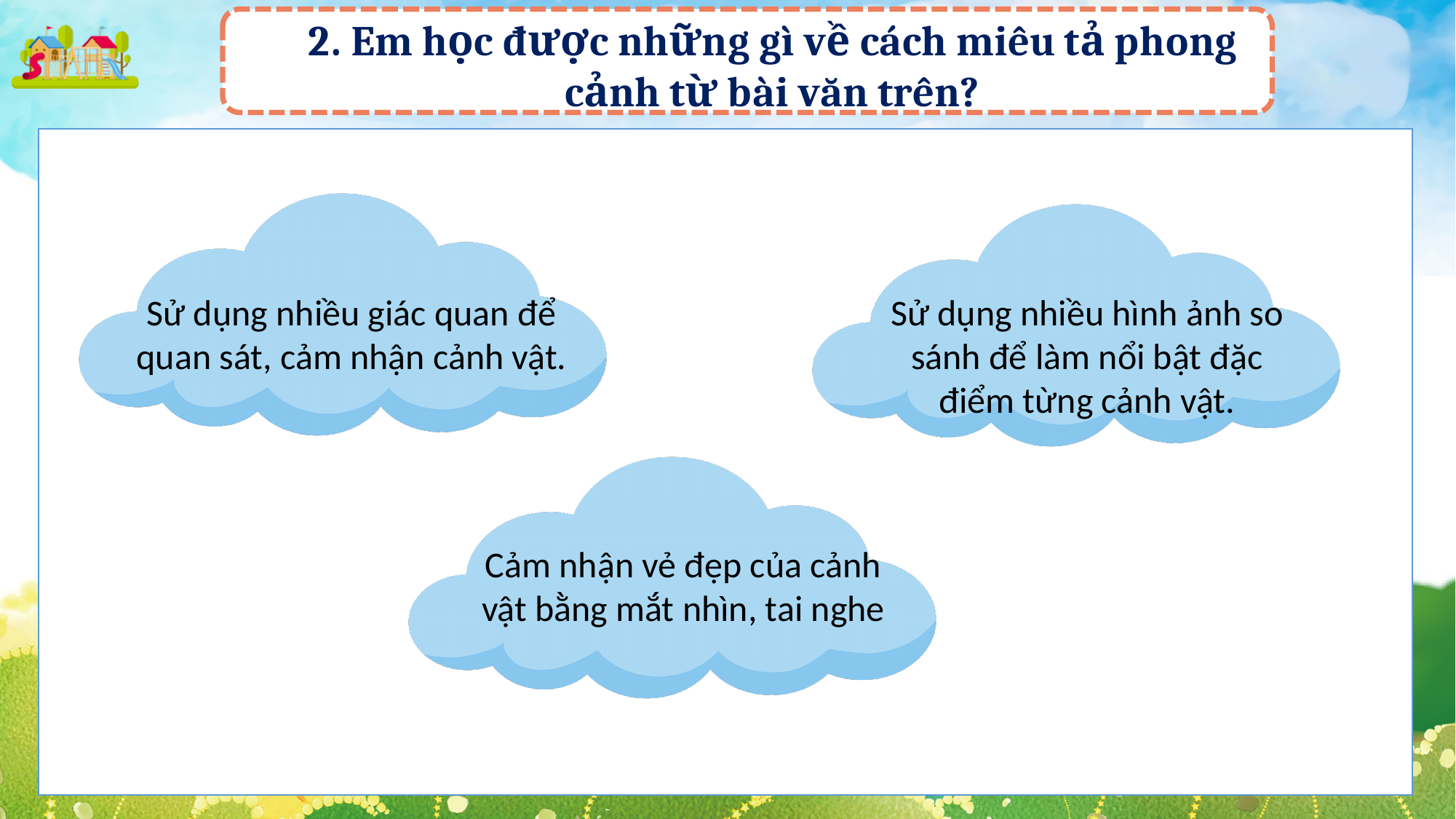

2. Em học được những gì về cách miêu tả phong cảnh từ bài văn trên?

Sử dụng nhiều giác quan để quan sát, cảm nhận cảnh vật.

Sử dụng nhiều hình ảnh so sánh để làm nổi bật đặc điểm từng cảnh vật.

Cảm nhận vẻ đẹp của cảnh vật bằng mắt nhìn, tai nghe